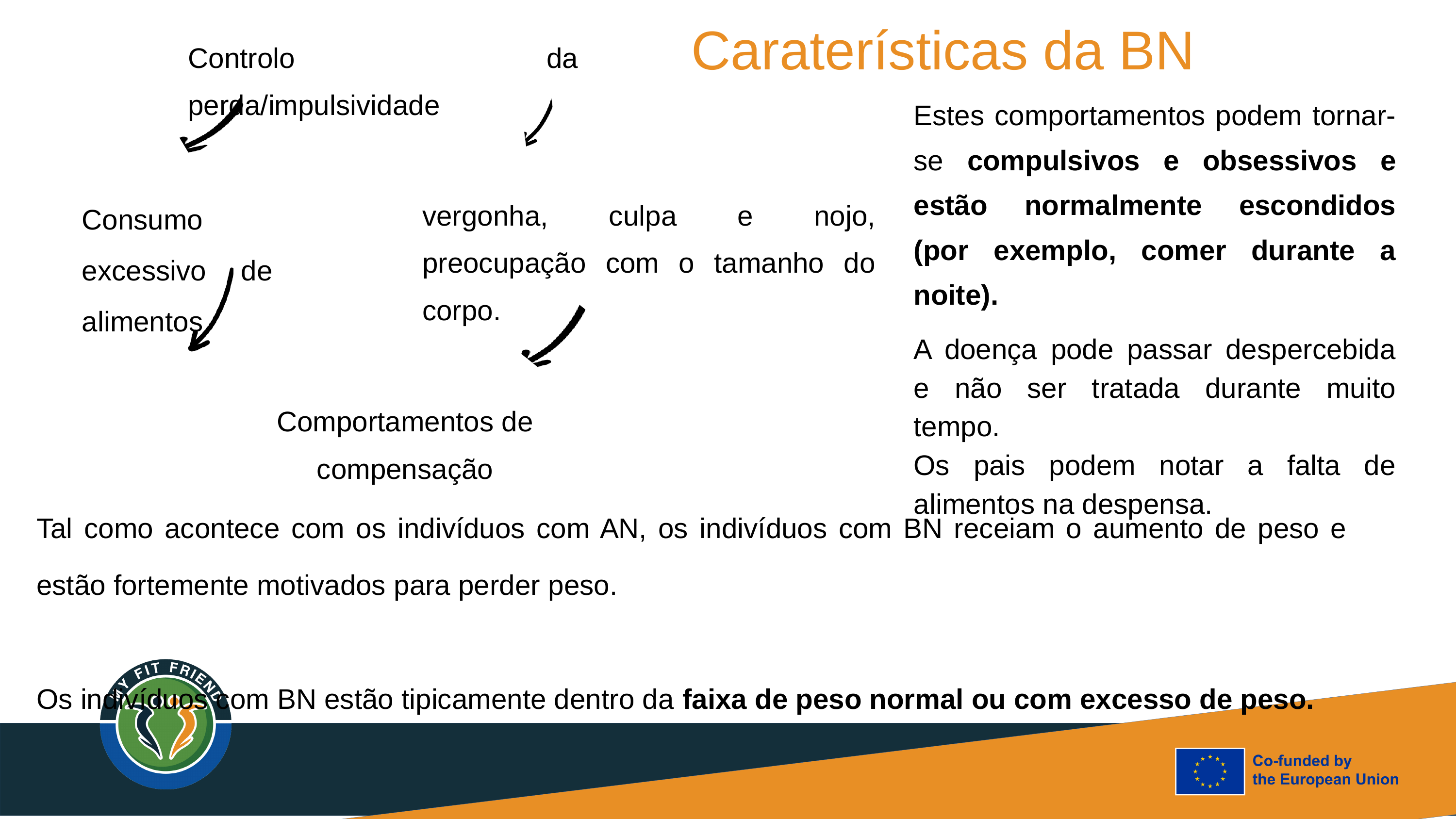

Caraterísticas da BN
Controlo da perda/impulsividade

Estes comportamentos podem tornar-se compulsivos e obsessivos e estão normalmente escondidos (por exemplo, comer durante a noite).

vergonha, culpa e nojo, preocupação com o tamanho do corpo.
Consumo excessivo de alimentos

A doença pode passar despercebida e não ser tratada durante muito tempo.
Os pais podem notar a falta de alimentos na despensa.

Comportamentos de compensação
Tal como acontece com os indivíduos com AN, os indivíduos com BN receiam o aumento de peso e estão fortemente motivados para perder peso.

Os indivíduos com BN estão tipicamente dentro da faixa de peso normal ou com excesso de peso.